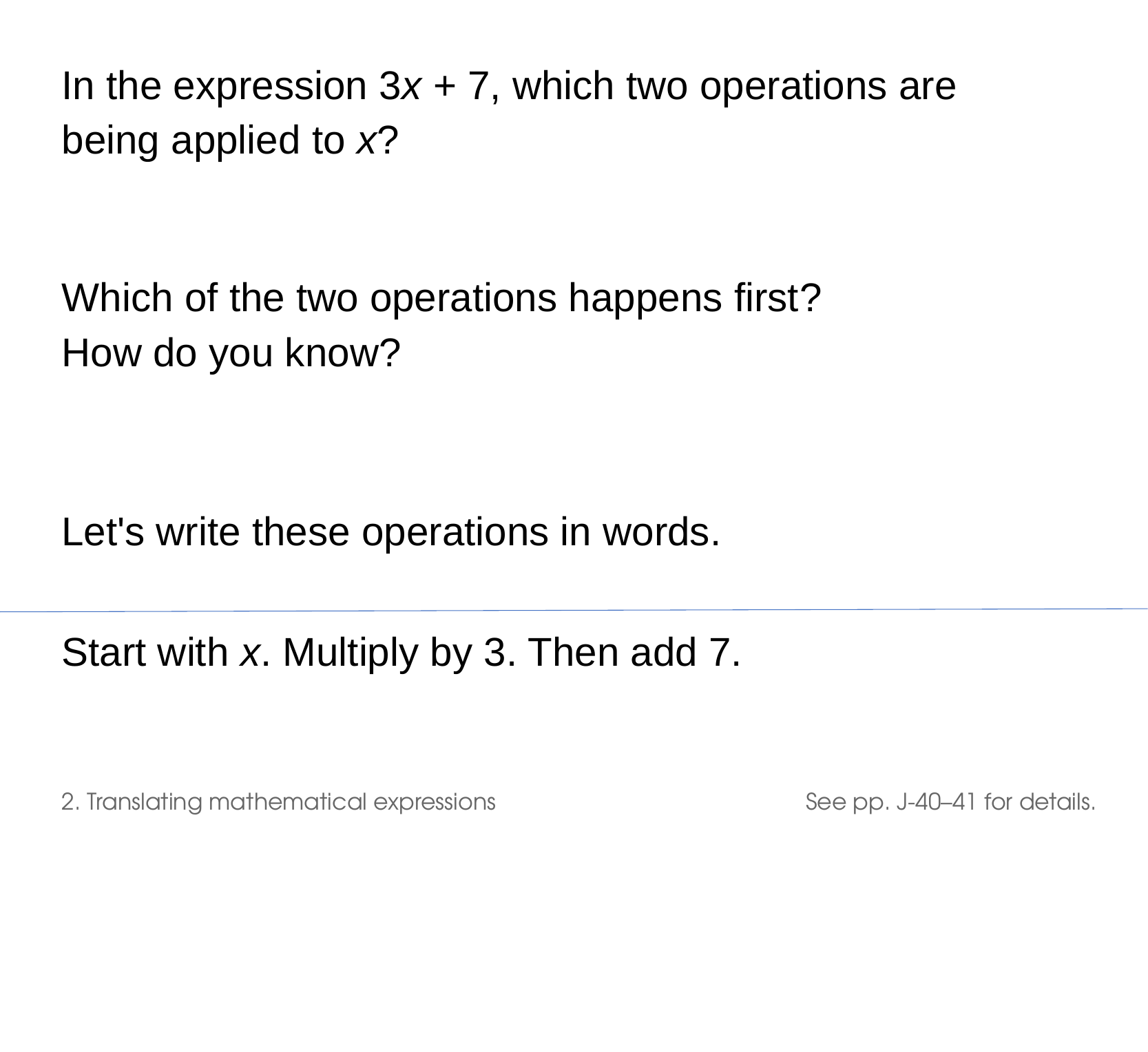

In the expression 3x + 7, which two operations are being applied to x?
Which of the two operations happens first?
​How do you know?
 Let's write these operations in words.
Start with x. Multiply by 3. Then add 7.
2. Translating mathematical expressions
See pp. J-40–41 for details.